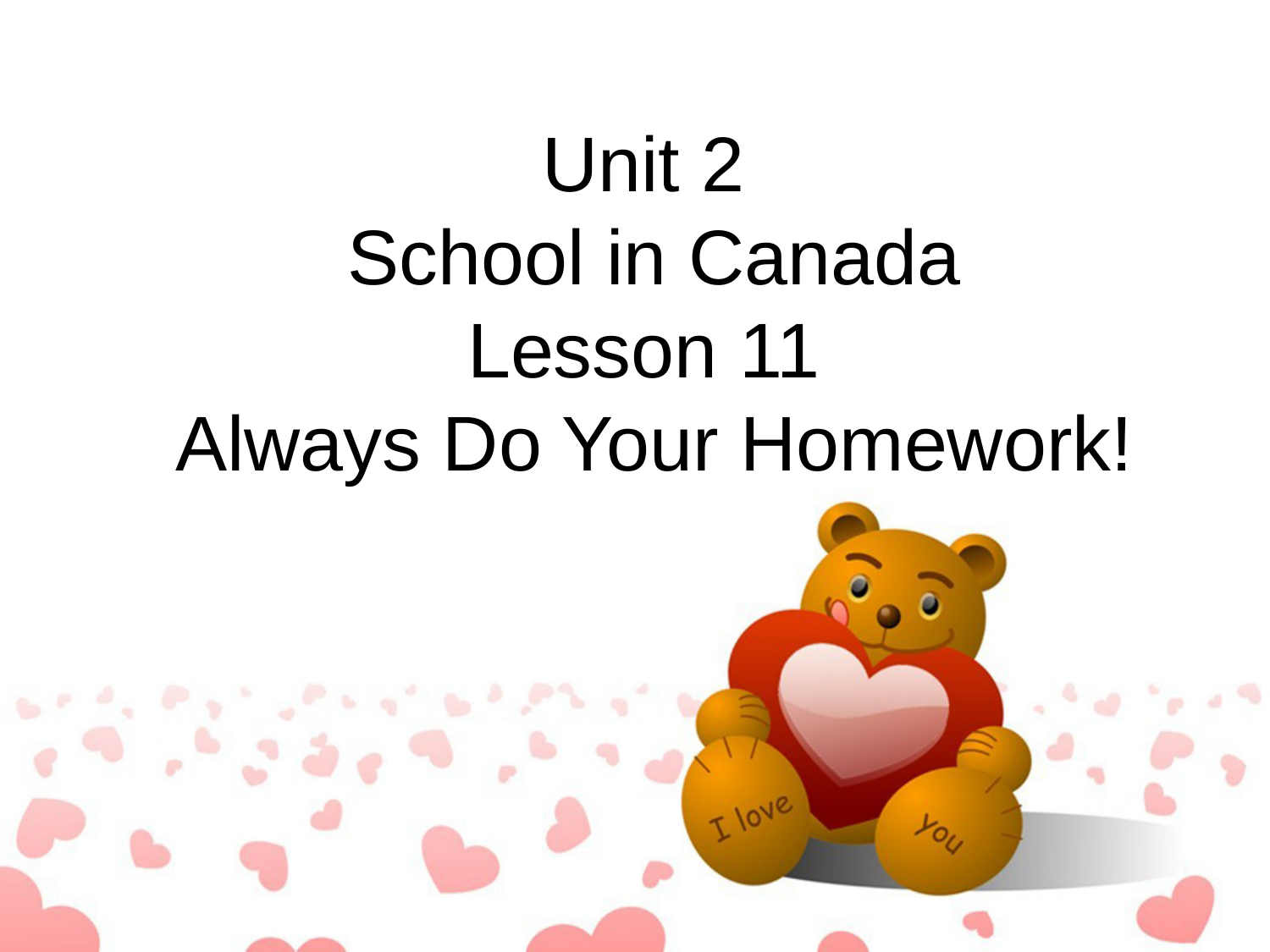

Unit 2
School in Canada
Lesson 11
Always Do Your Homework!